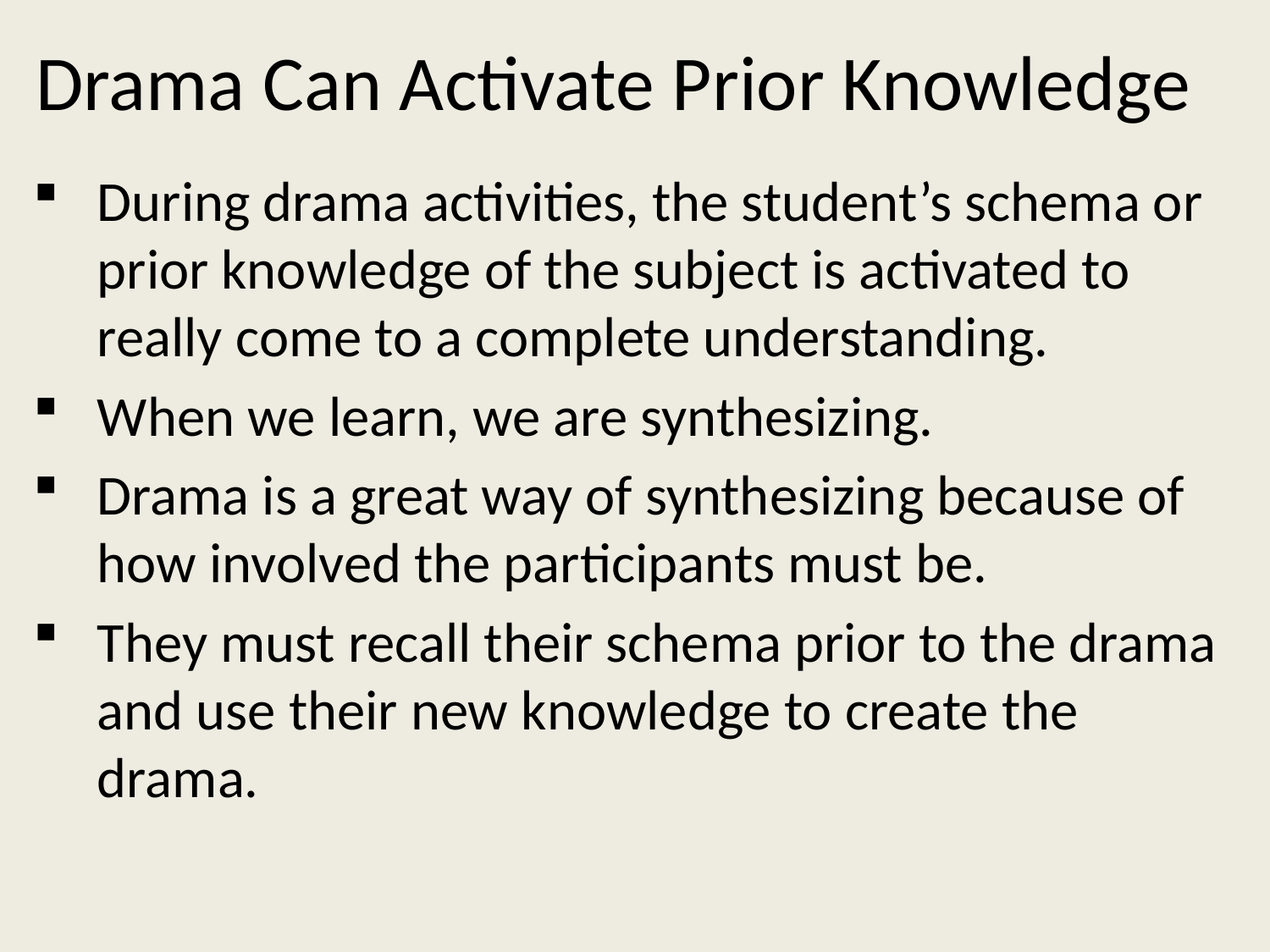

# Drama Can Activate Prior Knowledge
During drama activities, the student’s schema or prior knowledge of the subject is activated to really come to a complete understanding.
When we learn, we are synthesizing.
Drama is a great way of synthesizing because of how involved the participants must be.
They must recall their schema prior to the drama and use their new knowledge to create the drama.